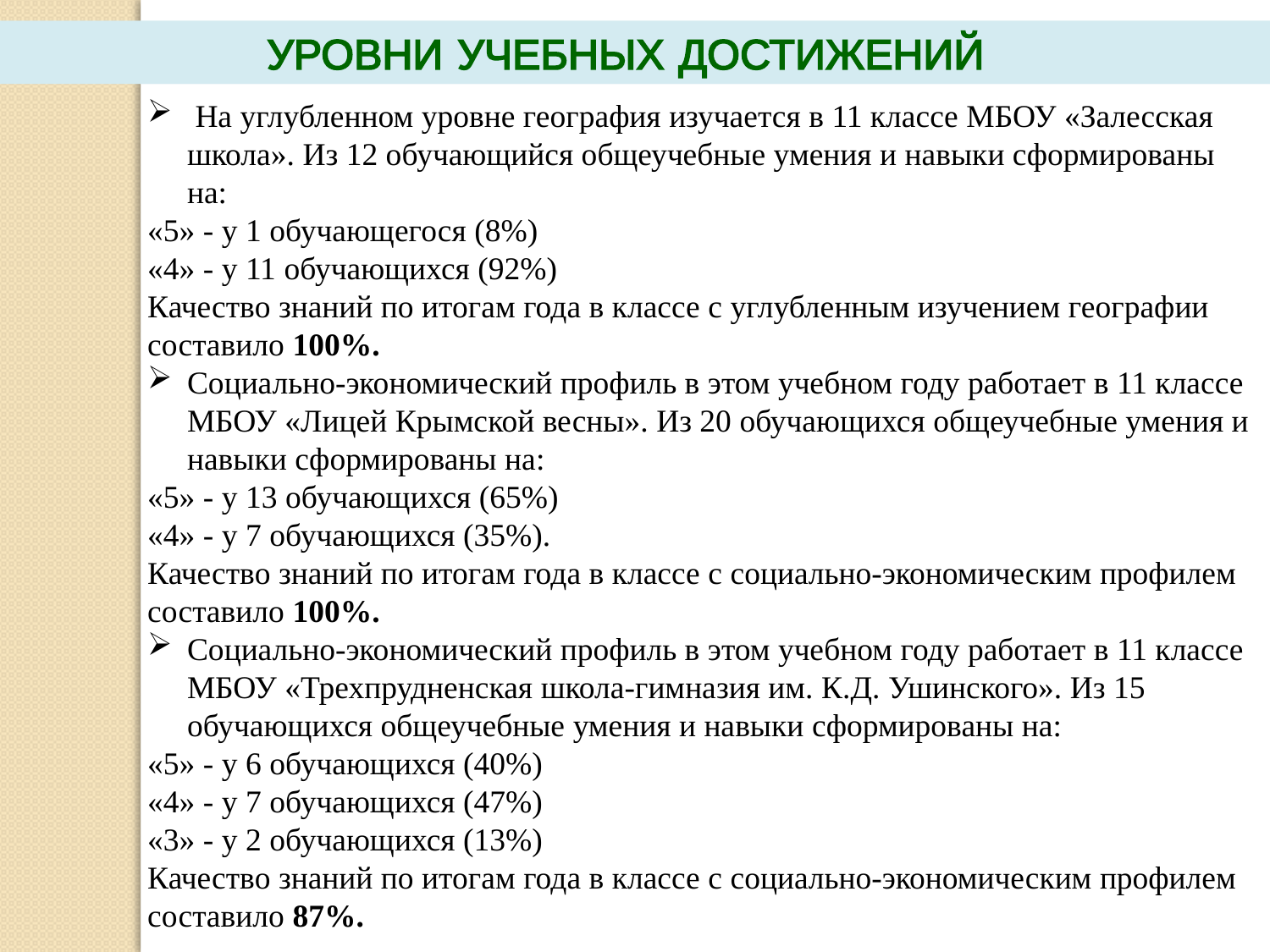

УРОВНИ УЧЕБНЫХ ДОСТИЖЕНИЙ
УРОВНИ УЧЕБНЫХ ДОСТИЖЕНИЙ
 На углубленном уровне география изучается в 11 классе МБОУ «Залесская школа». Из 12 обучающийся общеучебные умения и навыки сформированы на:
«5» - у 1 обучающегося (8%)
«4» - у 11 обучающихся (92%)
Качество знаний по итогам года в классе с углубленным изучением географии составило 100%.
Социально-экономический профиль в этом учебном году работает в 11 классе МБОУ «Лицей Крымской весны». Из 20 обучающихся общеучебные умения и навыки сформированы на:
«5» - у 13 обучающихся (65%)
«4» - у 7 обучающихся (35%).
Качество знаний по итогам года в классе с социально-экономическим профилем составило 100%.
Социально-экономический профиль в этом учебном году работает в 11 классе МБОУ «Трехпрудненская школа-гимназия им. К.Д. Ушинского». Из 15 обучающихся общеучебные умения и навыки сформированы на:
«5» - у 6 обучающихся (40%)
«4» - у 7 обучающихся (47%)
«3» - у 2 обучающихся (13%)
Качество знаний по итогам года в классе с социально-экономическим профилем составило 87%.